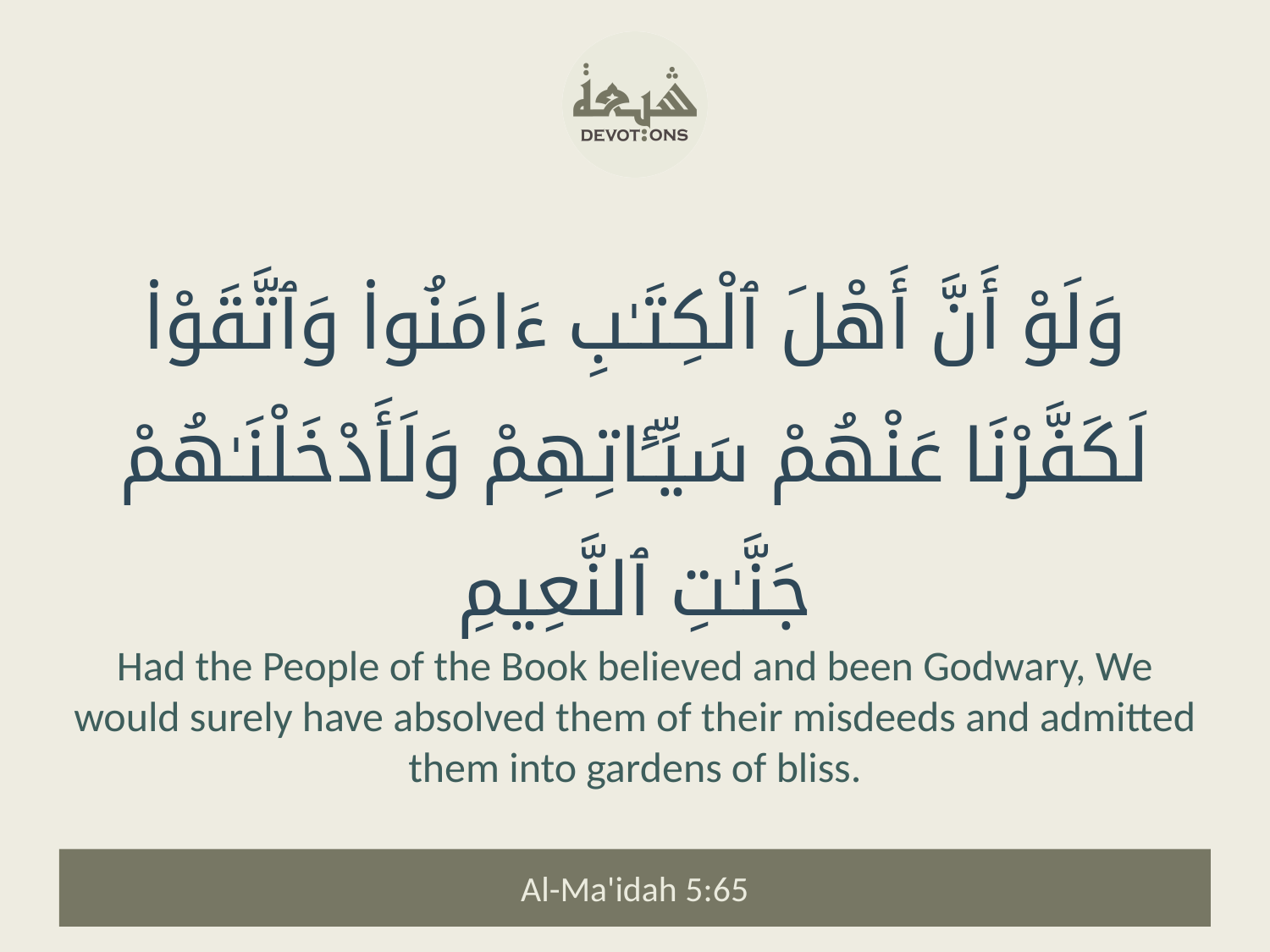

وَلَوْ أَنَّ أَهْلَ ٱلْكِتَـٰبِ ءَامَنُوا۟ وَٱتَّقَوْا۟ لَكَفَّرْنَا عَنْهُمْ سَيِّـَٔاتِهِمْ وَلَأَدْخَلْنَـٰهُمْ جَنَّـٰتِ ٱلنَّعِيمِ
Had the People of the Book believed and been Godwary, We would surely have absolved them of their misdeeds and admitted them into gardens of bliss.
Al-Ma'idah 5:65